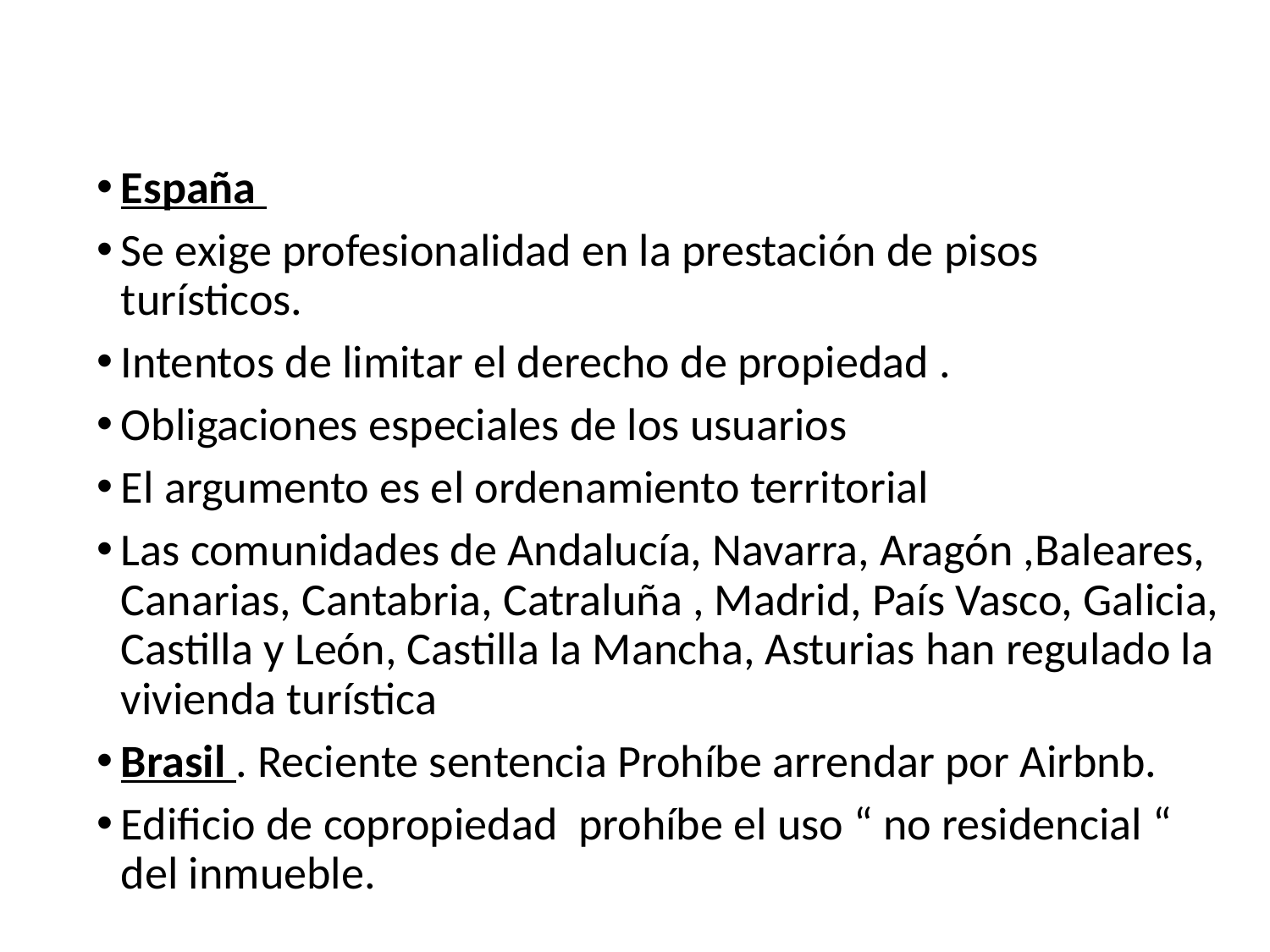

España
Se exige profesionalidad en la prestación de pisos turísticos.
Intentos de limitar el derecho de propiedad .
Obligaciones especiales de los usuarios
El argumento es el ordenamiento territorial
Las comunidades de Andalucía, Navarra, Aragón ,Baleares, Canarias, Cantabria, Catraluña , Madrid, País Vasco, Galicia, Castilla y León, Castilla la Mancha, Asturias han regulado la vivienda turística
Brasil . Reciente sentencia Prohíbe arrendar por Airbnb.
Edificio de copropiedad  prohíbe el uso “ no residencial “ del inmueble.

¿ es posible en Uruguay?